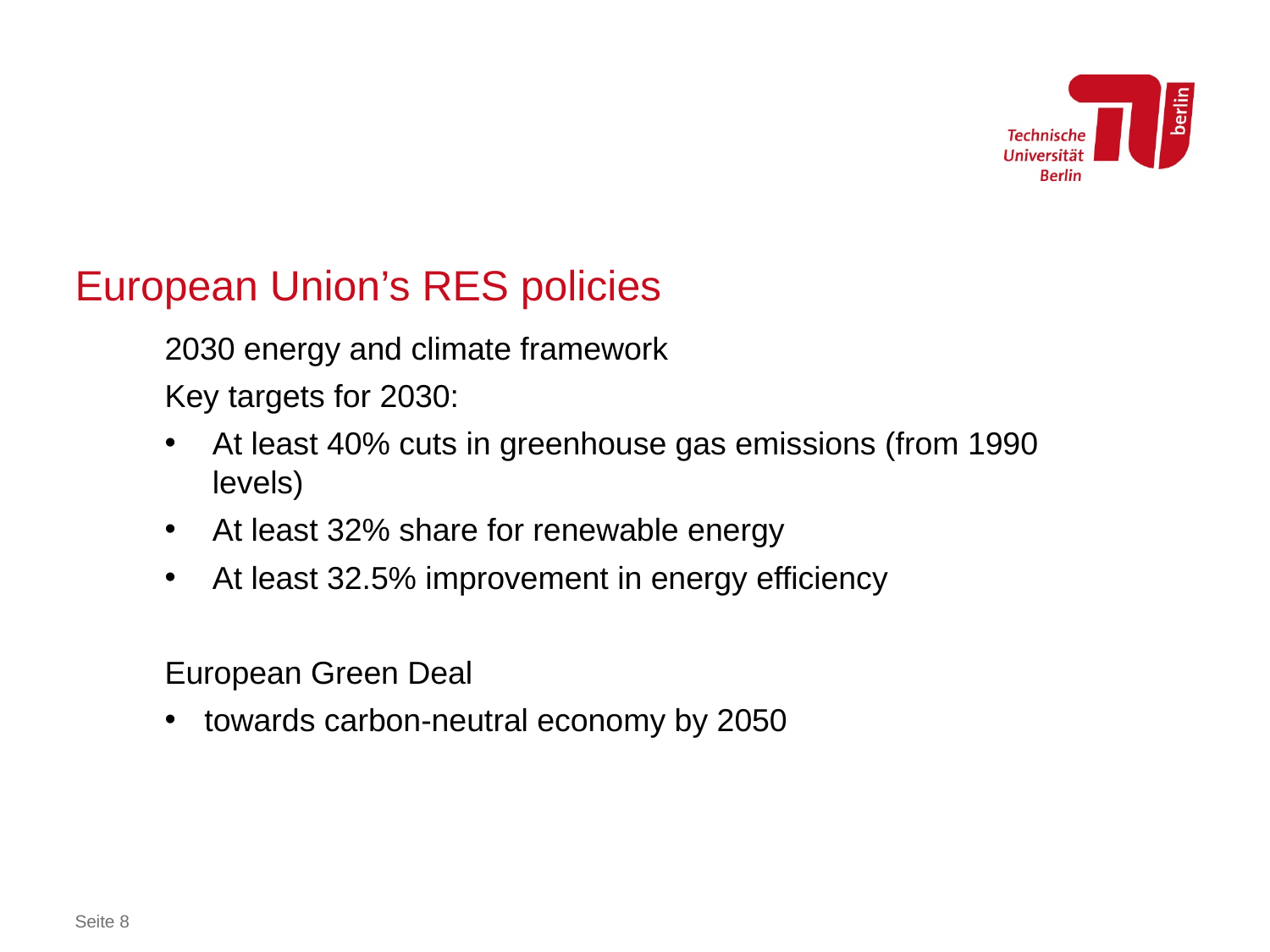

# European Union’s RES policies
2030 energy and climate framework
Key targets for 2030:
At least 40% cuts in greenhouse gas emissions (from 1990 levels)
At least 32% share for renewable energy
At least 32.5% improvement in energy efficiency

European Green Deal
towards carbon-neutral economy by 2050
Seite 8